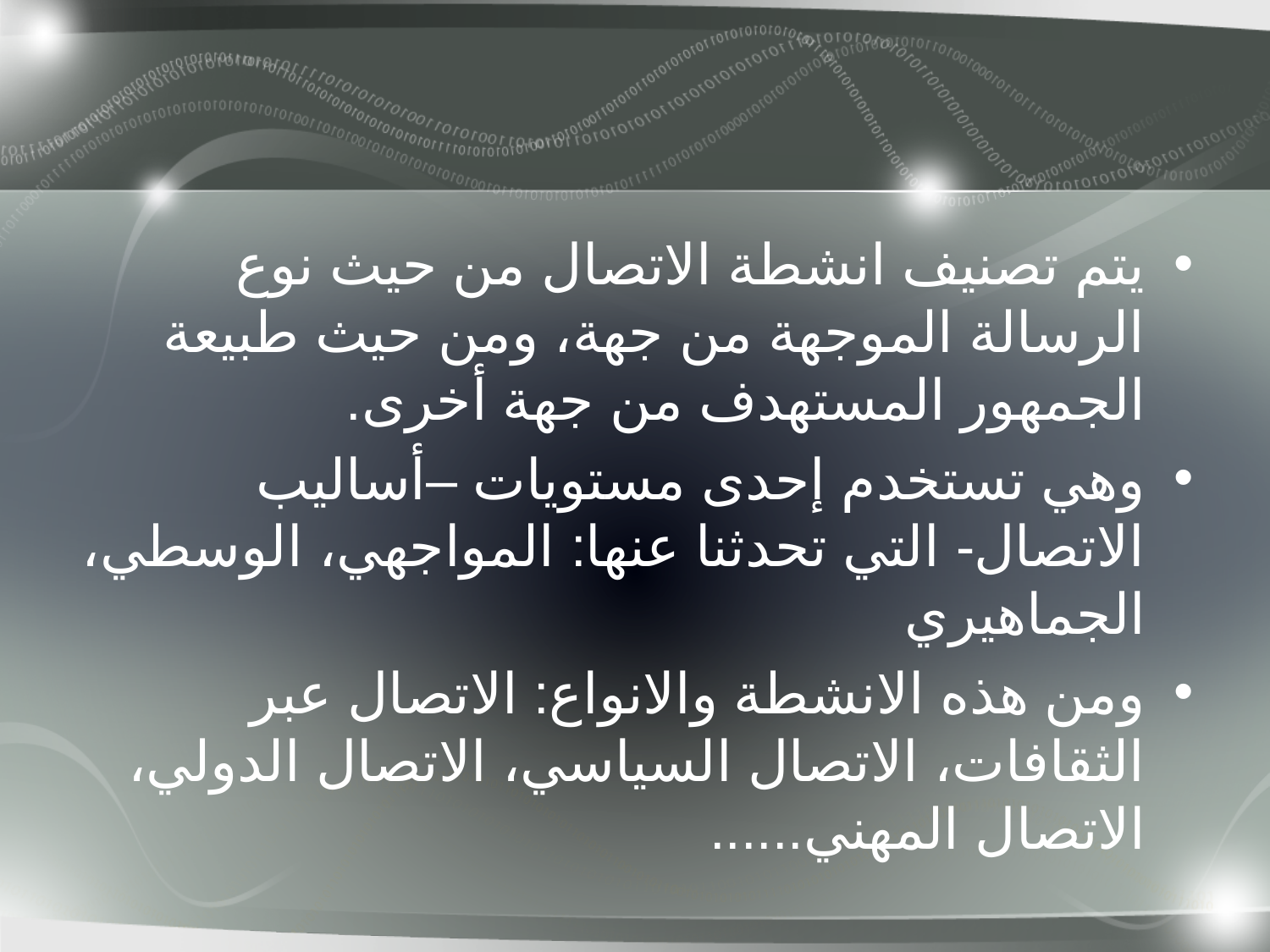

#
يتم تصنيف انشطة الاتصال من حيث نوع الرسالة الموجهة من جهة، ومن حيث طبيعة الجمهور المستهدف من جهة أخرى.
وهي تستخدم إحدى مستويات –أساليب الاتصال- التي تحدثنا عنها: المواجهي، الوسطي، الجماهيري
ومن هذه الانشطة والانواع: الاتصال عبر الثقافات، الاتصال السياسي، الاتصال الدولي، الاتصال المهني......